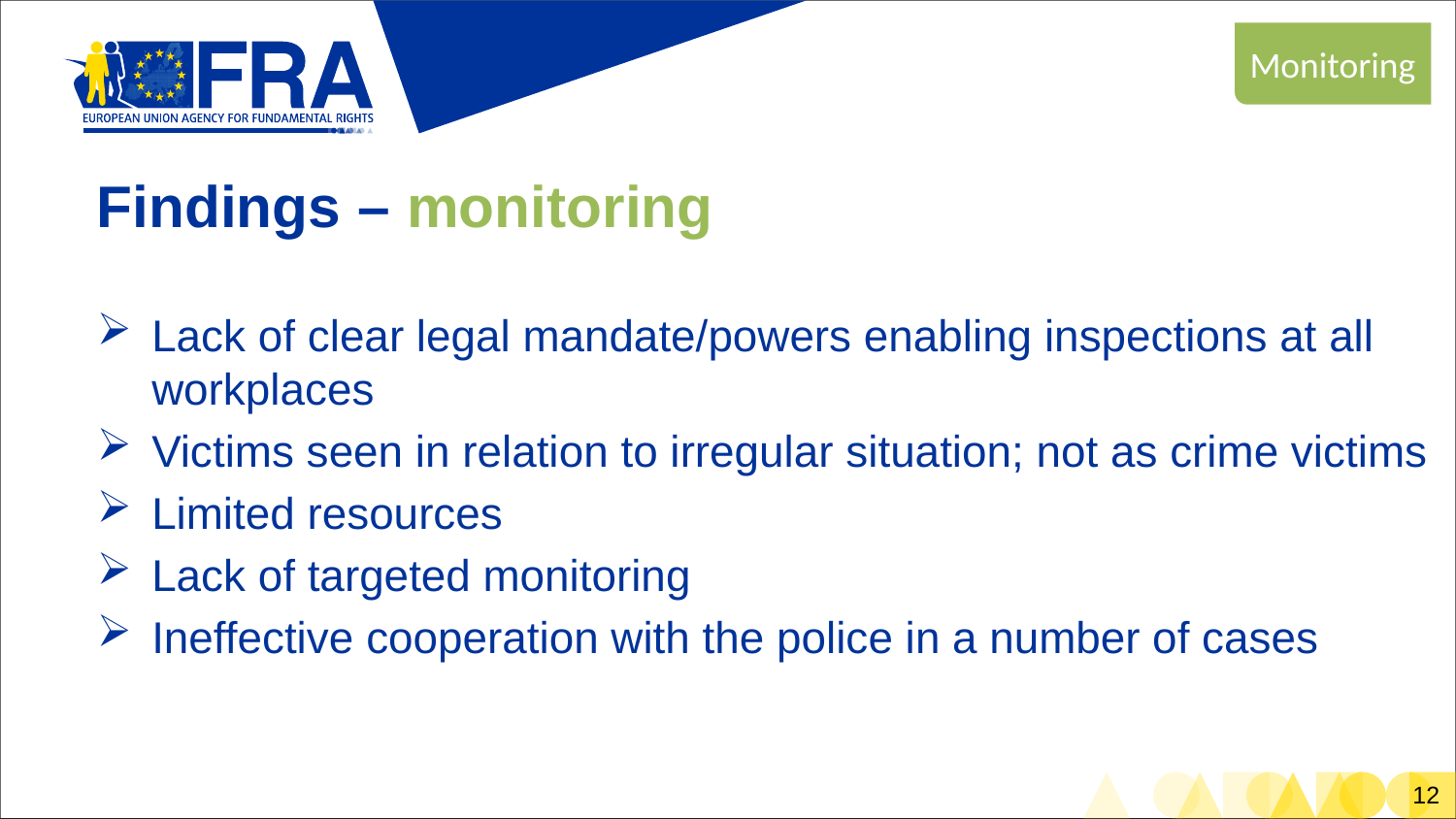

Monitoring
Findings – monitoring

Lack of clear legal mandate/powers enabling inspections at all workplaces
Victims seen in relation to irregular situation; not as crime victims
Limited resources
Lack of targeted monitoring
Ineffective cooperation with the police in a number of cases